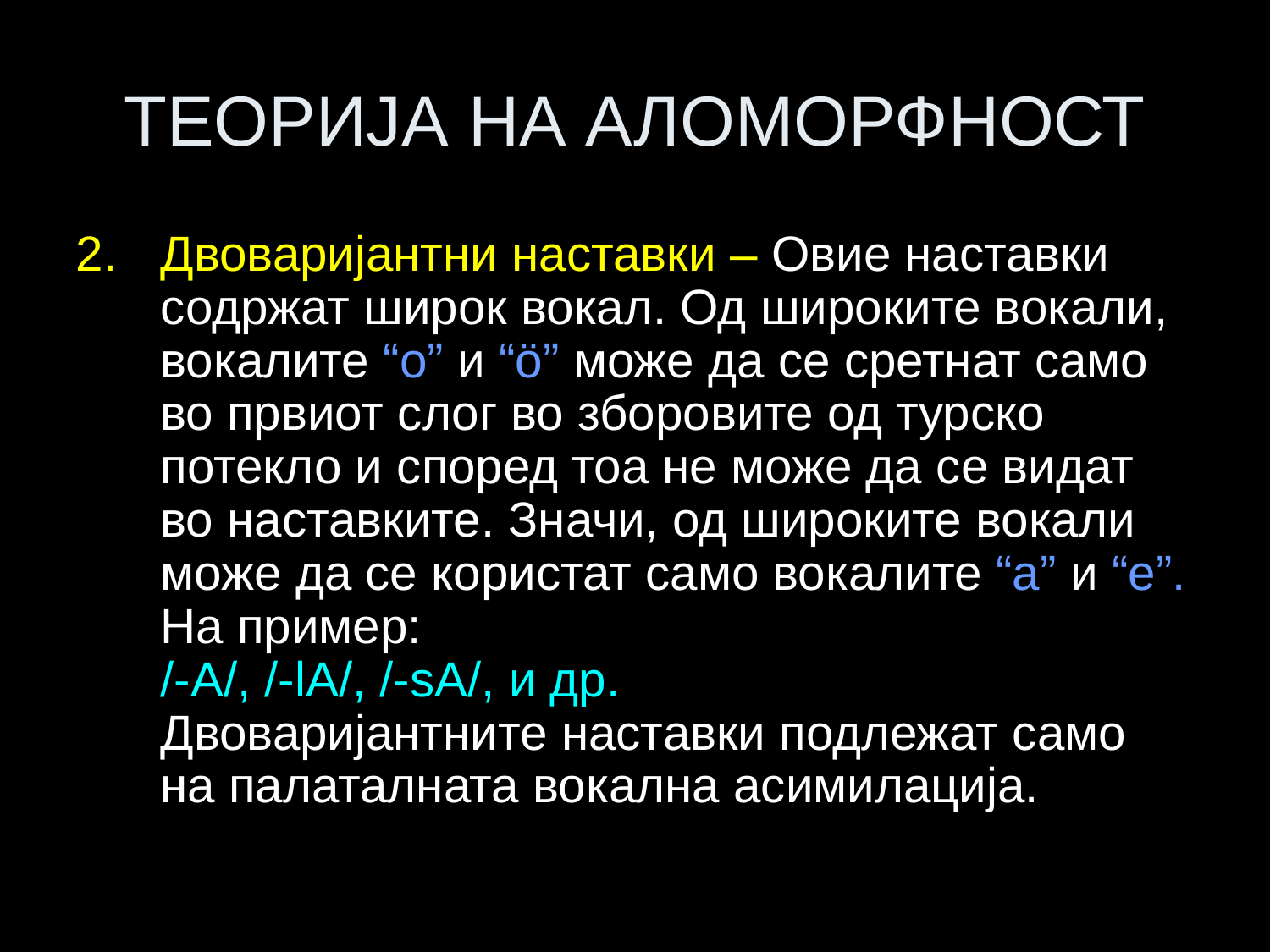

# ТЕОРИЈА НА АЛОМОРФНОСТ
Двоваријантни наставки – Овие наставки содржат широк вокал. Од широките вокали, вокалите “o” и “ö” може да се сретнат само во првиот слог во зборовите од турско потекло и според тоа не може да се видат во наставките. Значи, од широките вокали може да се користат само вокалите “a” и “e”. На пример:
/-A/, /-lA/, /-sA/, и др.
Двоваријантните наставки подлежат само на палаталната вокална асимилација.